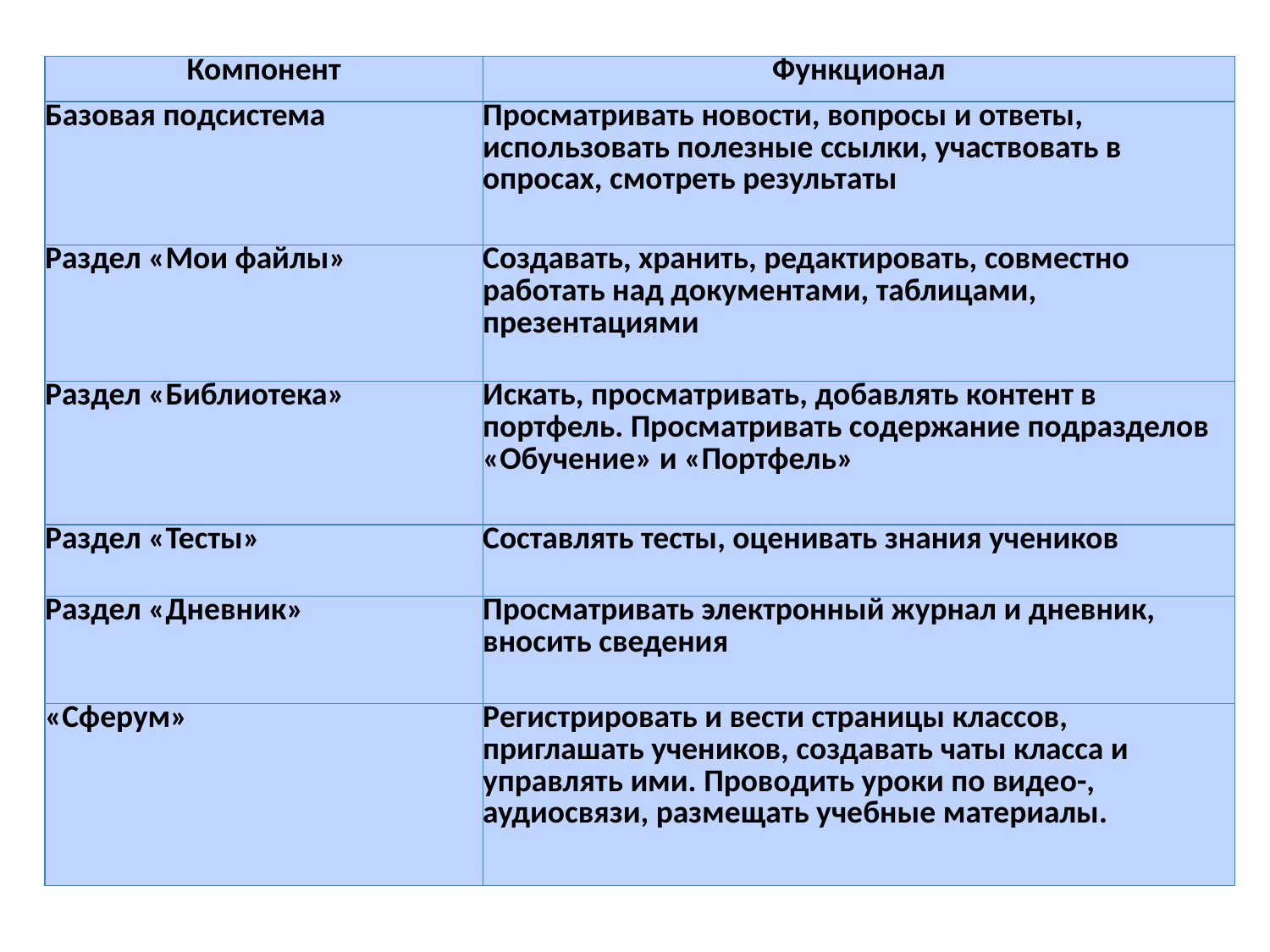

#
| Компонент | Функционал |
| --- | --- |
| Базовая подсистема | Просматривать новости, вопросы и ответы, использовать полезные ссылки, участвовать в опросах, смотреть результаты |
| Раздел «Мои файлы» | Создавать, хранить, редактировать, совместно работать над документами, таблицами, презентациями |
| Раздел «Библиотека» | Искать, просматривать, добавлять контент в портфель. Просматривать содержание подразделов «Обучение» и «Портфель» |
| Раздел «Тесты» | Составлять тесты, оценивать знания учеников |
| Раздел «Дневник» | Просматривать электронный журнал и дневник, вносить сведения |
| «Сферум» | Регистрировать и вести страницы классов, приглашать учеников, создавать чаты класса и управлять ими. Проводить уроки по видео-, аудиосвязи, размещать учебные материалы. |